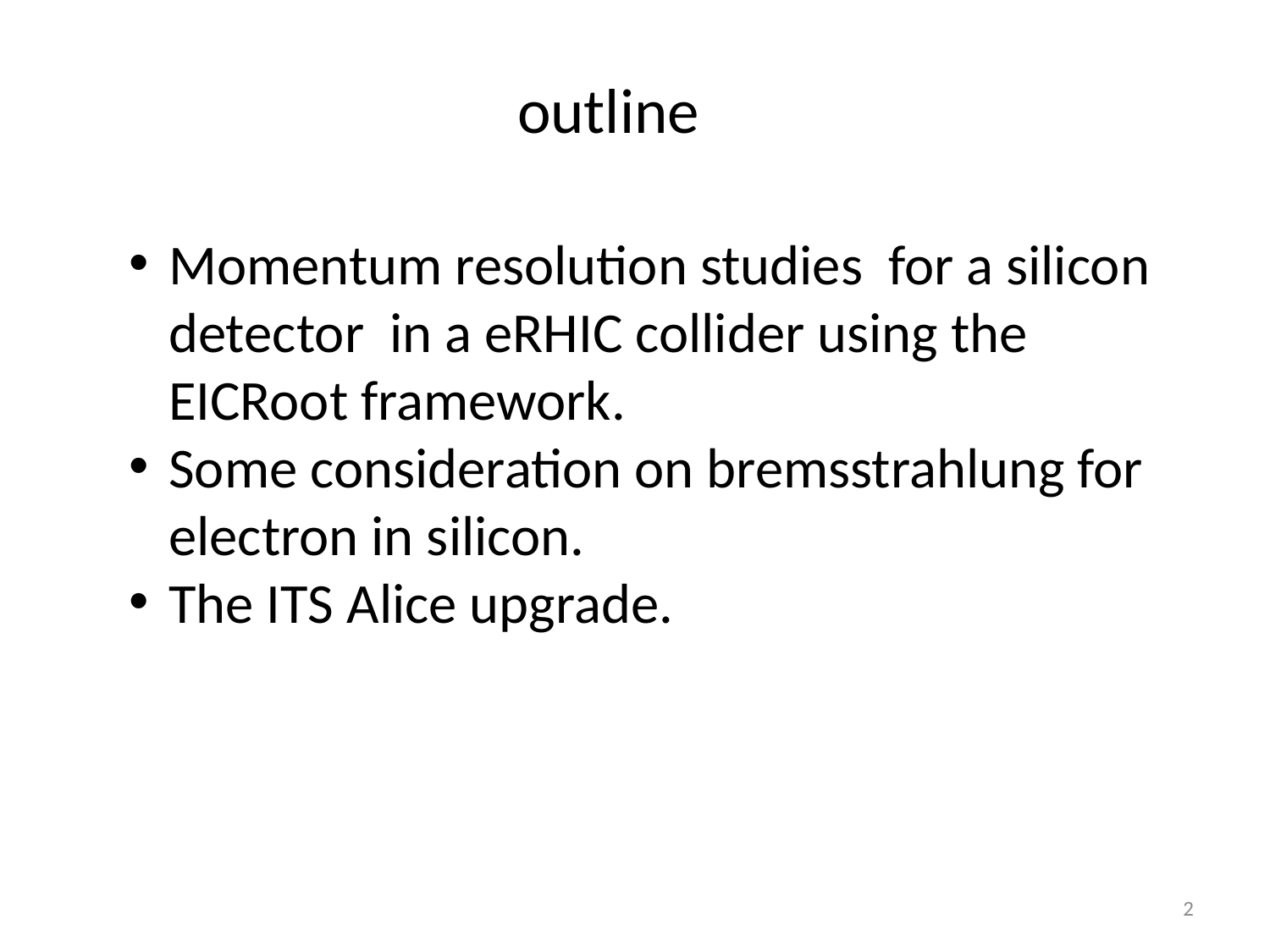

outline
Momentum resolution studies  for a silicon detector  in a eRHIC collider using the EICRoot framework.
Some consideration on bremsstrahlung for electron in silicon.
The ITS Alice upgrade.
2